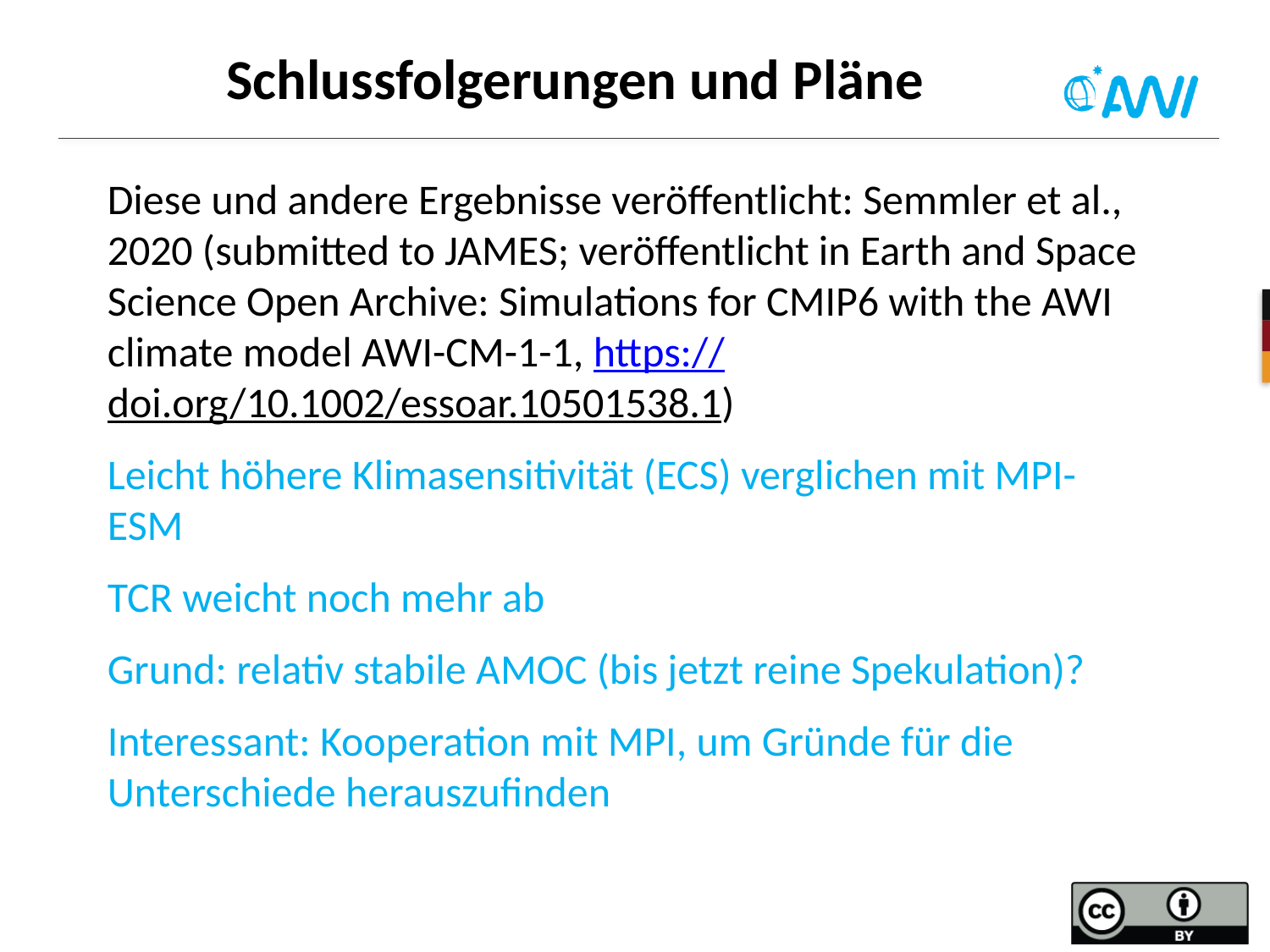

# Schlussfolgerungen und Pläne
Diese und andere Ergebnisse veröffentlicht: Semmler et al., 2020 (submitted to JAMES; veröffentlicht in Earth and Space Science Open Archive: Simulations for CMIP6 with the AWI climate model AWI-CM-1-1, https://doi.org/10.1002/essoar.10501538.1)
Leicht höhere Klimasensitivität (ECS) verglichen mit MPI-ESM
TCR weicht noch mehr ab
Grund: relativ stabile AMOC (bis jetzt reine Spekulation)?
Interessant: Kooperation mit MPI, um Gründe für die Unterschiede herauszufinden